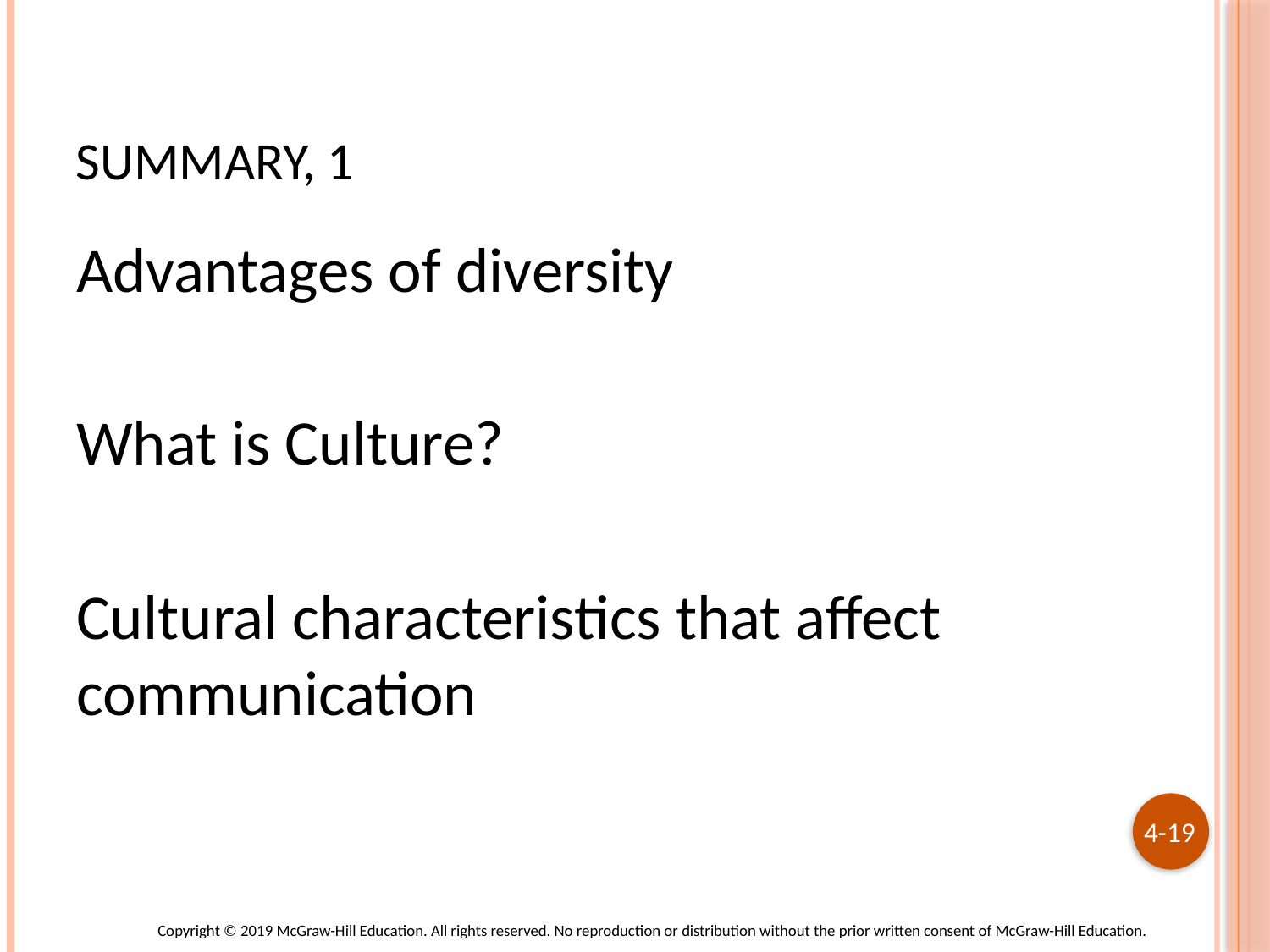

# Summary, 1
Advantages of diversity

What is Culture?

Cultural characteristics that affect communication